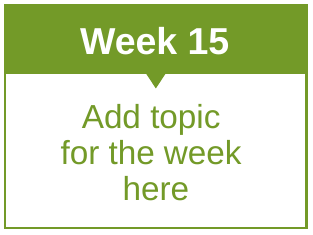

Week 15
Add topic
for the week
here